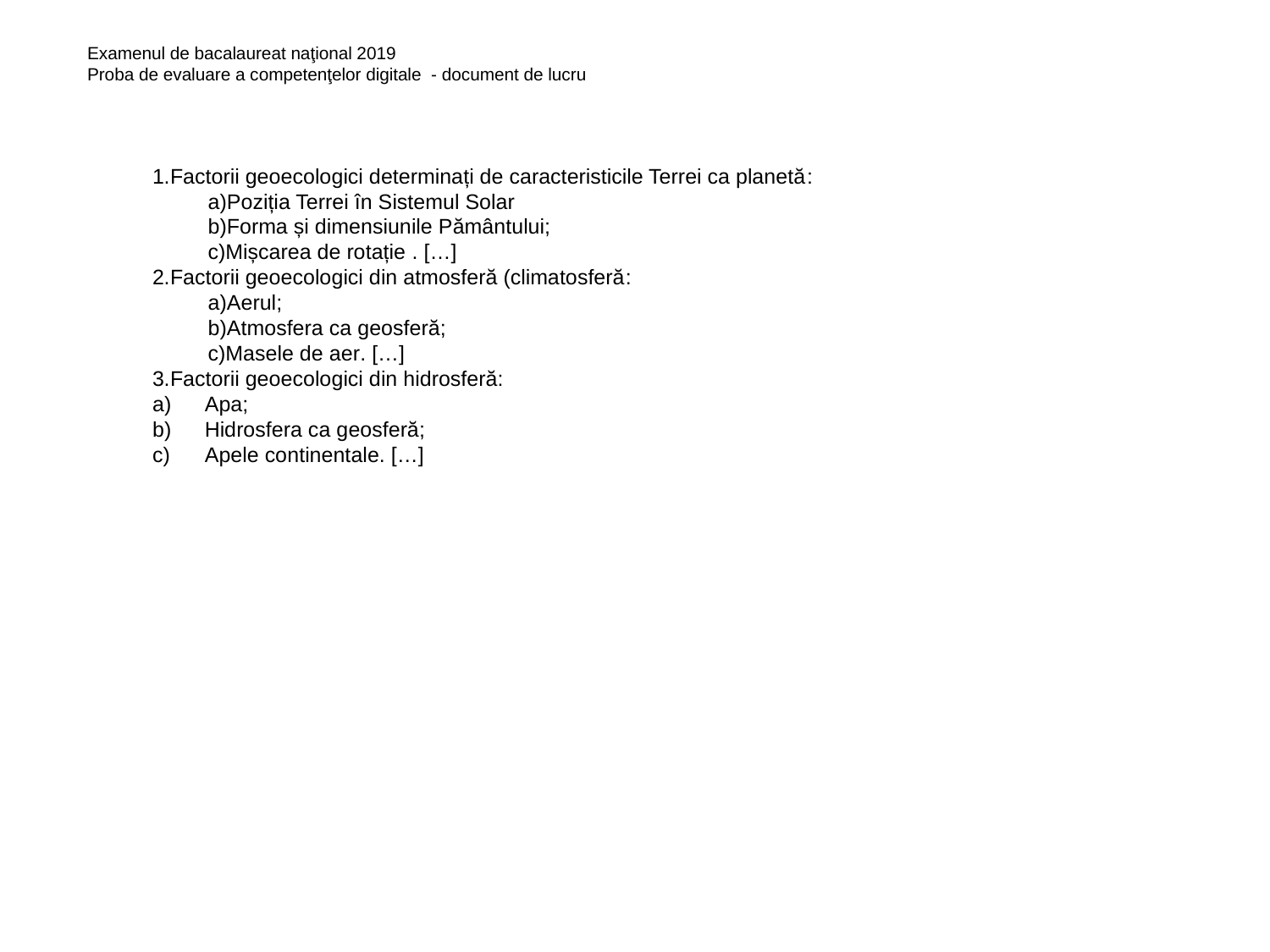

Examenul de bacalaureat naţional 2019
Proba de evaluare a competenţelor digitale  - document de lucru
Factorii geoecologici determinați de caracteristicile Terrei ca planetă:
Poziția Terrei în Sistemul Solar
Forma și dimensiunile Pământului;
Mișcarea de rotație . […]
Factorii geoecologici din atmosferă (climatosferă:
Aerul;
Atmosfera ca geosferă;
Masele de aer. […]
Factorii geoecologici din hidrosferă:
a)	Apa;
b)	Hidrosfera ca geosferă;
c)	Apele continentale. […]